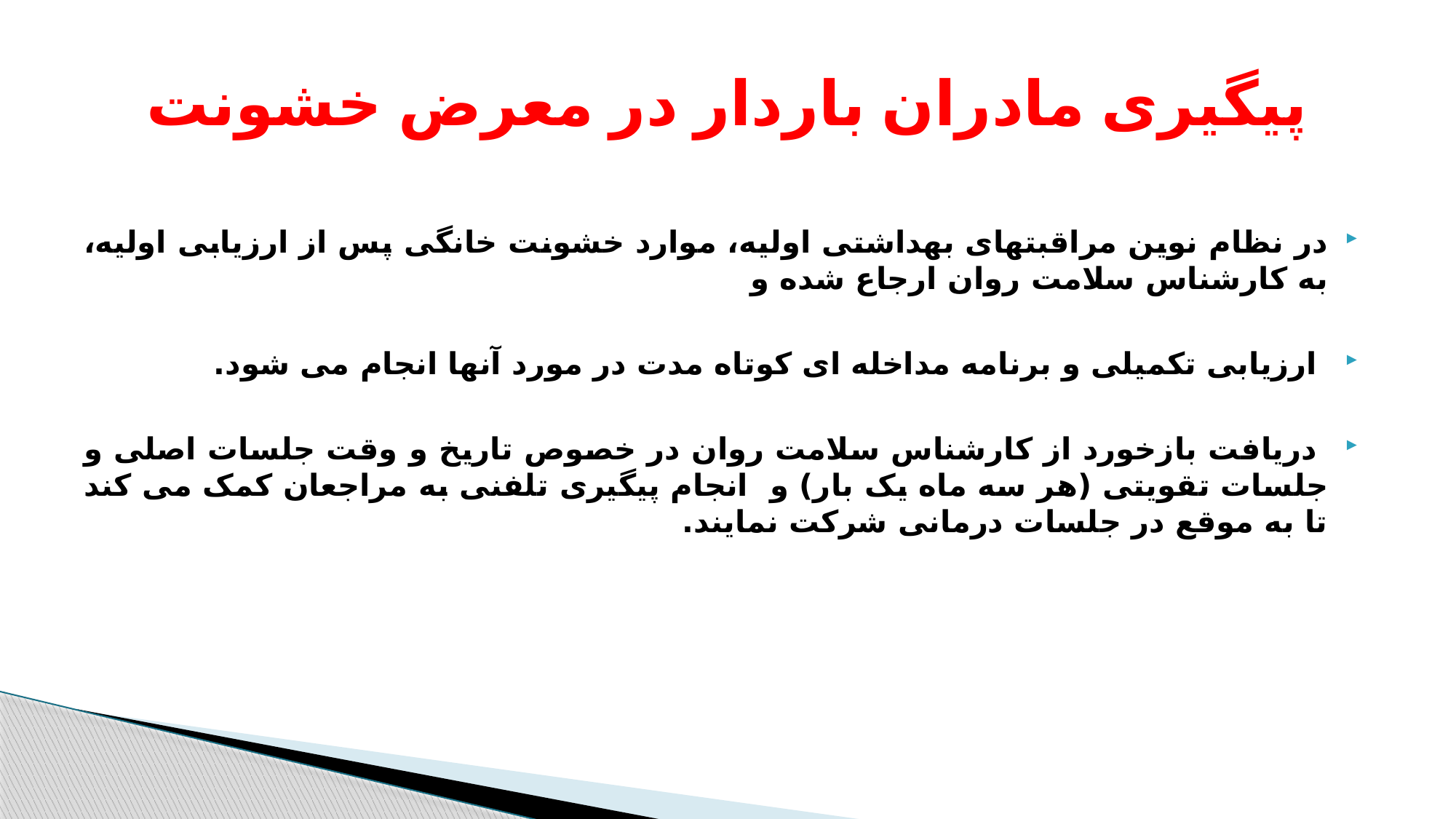

# پیگیری مادران باردار در معرض خشونت
در نظام نوین مراقبتهای بهداشتی اولیه، موارد خشونت خانگی پس از ارزیابی اولیه، به کارشناس سلامت روان ارجاع شده و

 ارزیابی تکمیلی و برنامه مداخله ای کوتاه مدت در مورد آنها انجام می شود.

 دریافت بازخورد از کارشناس سلامت روان در خصوص تاریخ و وقت جلسات اصلی و جلسات تقویتی (هر سه ماه یک بار) و  انجام پیگیری تلفنی به مراجعان کمک می کند تا به موقع در جلسات درمانی شرکت نمایند.